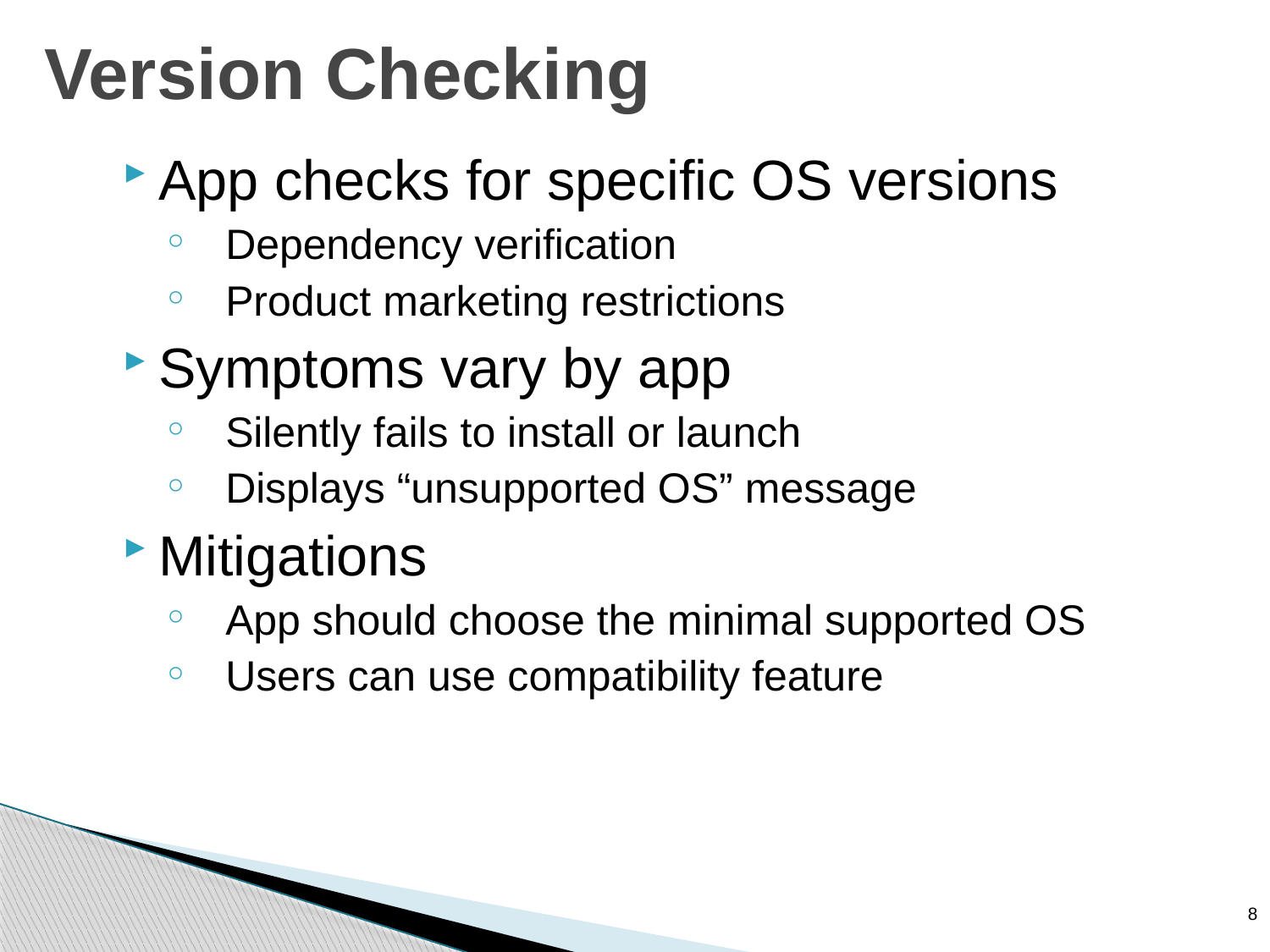

# Version Checking
App checks for specific OS versions
Dependency verification
Product marketing restrictions
Symptoms vary by app
Silently fails to install or launch
Displays “unsupported OS” message
Mitigations
App should choose the minimal supported OS
Users can use compatibility feature
8